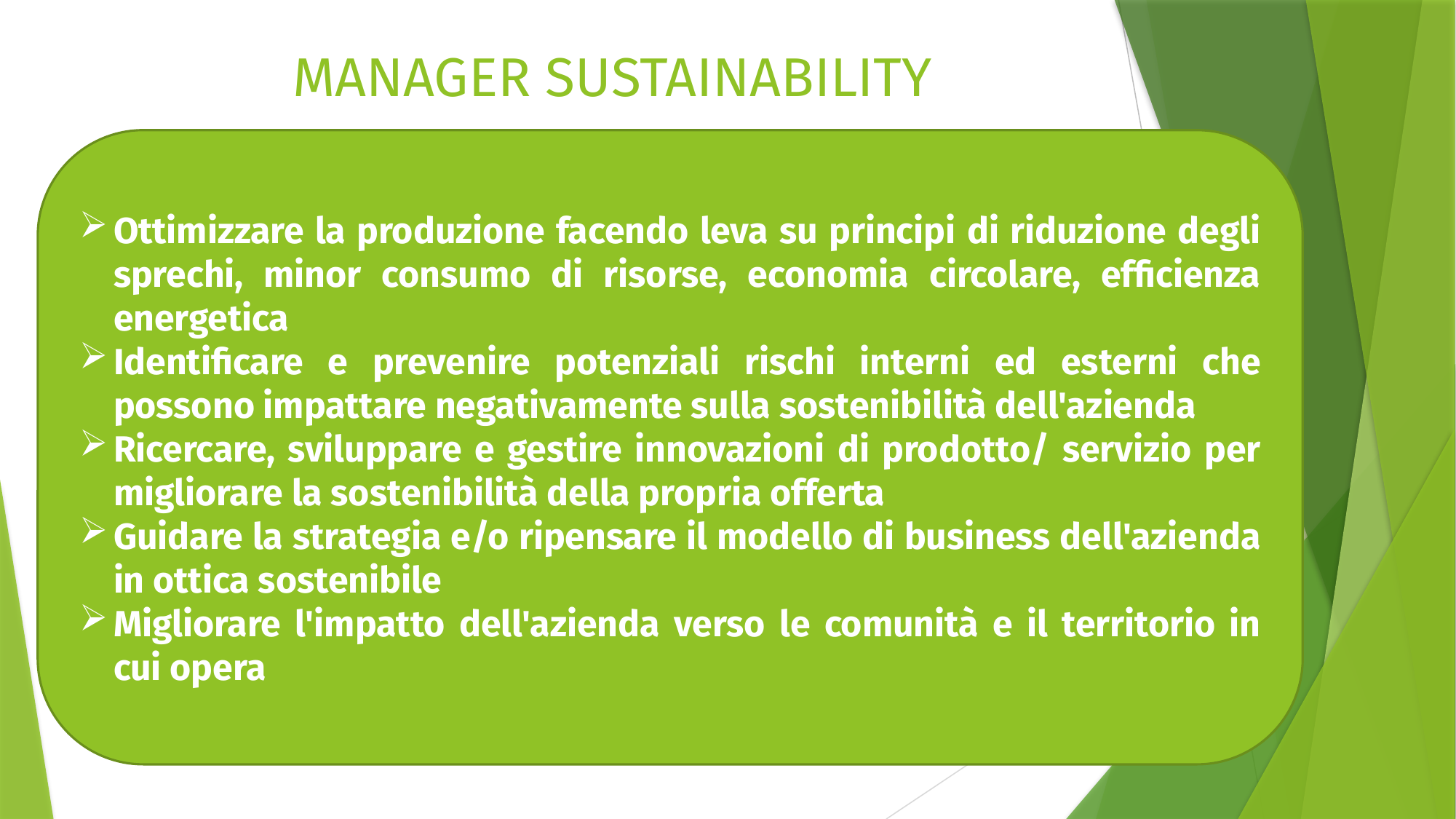

# MANAGER SUSTAINABILITY
Ottimizzare la produzione facendo leva su principi di riduzione degli sprechi, minor consumo di risorse, economia circolare, efficienza energetica
Identificare e prevenire potenziali rischi interni ed esterni che possono impattare negativamente sulla sostenibilità dell'azienda
Ricercare, sviluppare e gestire innovazioni di prodotto/ servizio per migliorare la sostenibilità della propria offerta
Guidare la strategia e/o ripensare il modello di business dell'azienda in ottica sostenibile
Migliorare l'impatto dell'azienda verso le comunità e il territorio in cui opera
114